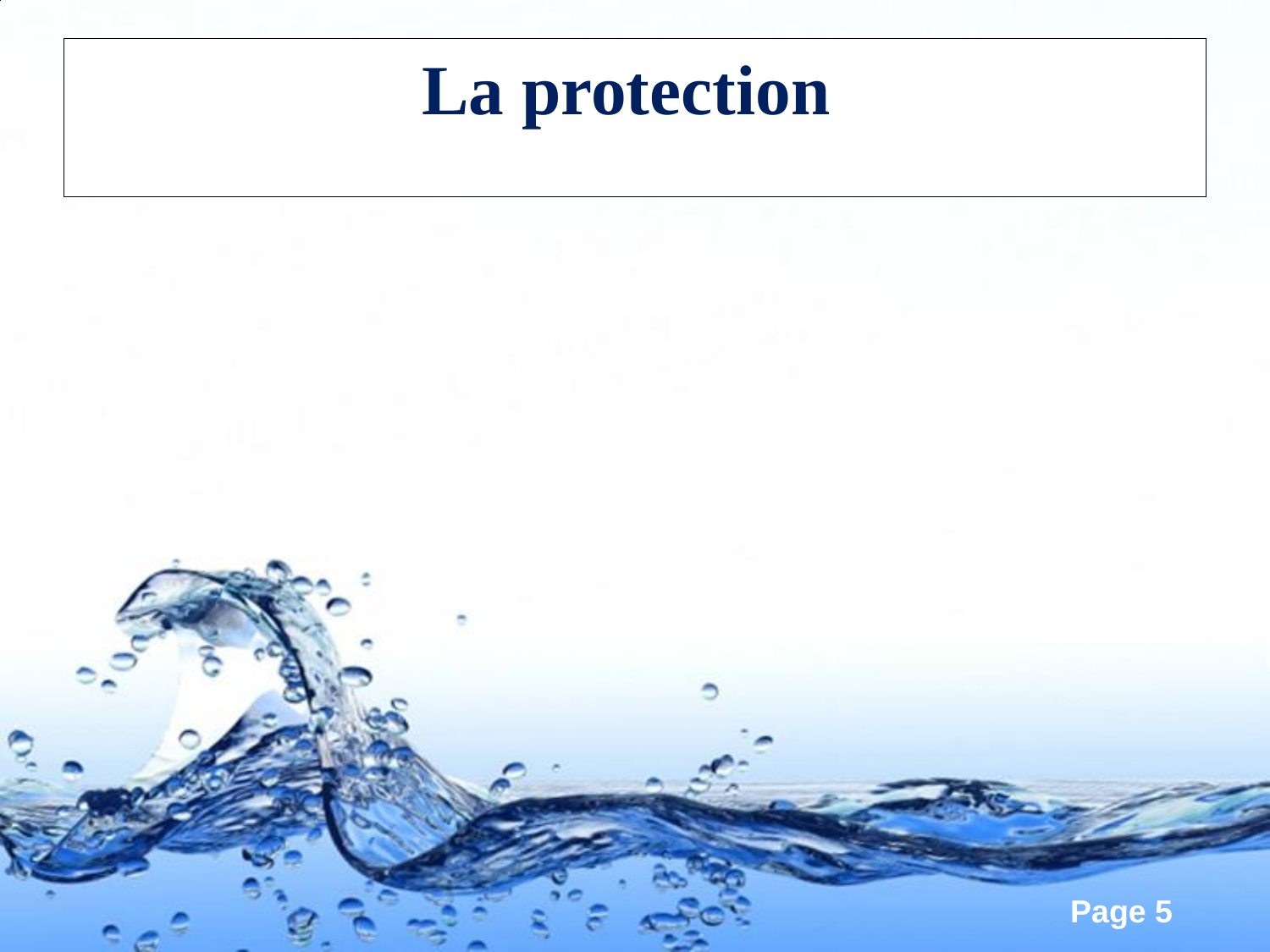

# La protection
	Protection :  La protection se rapporte à l'action de protéger, de veiller à ce qu’il n’arrive rien ...
	Empêcher qu’un accident ait des conséquences dramatiques.

Exemples :
Protection intrinsèque :
	- Antidérapant intégré dans les carrelage
Protection collective :
	- Principes de surveillance du POSS
	- Barrière dans les piscines privées
Protection individuelle :
	- Protection auditives, masques, EPI …